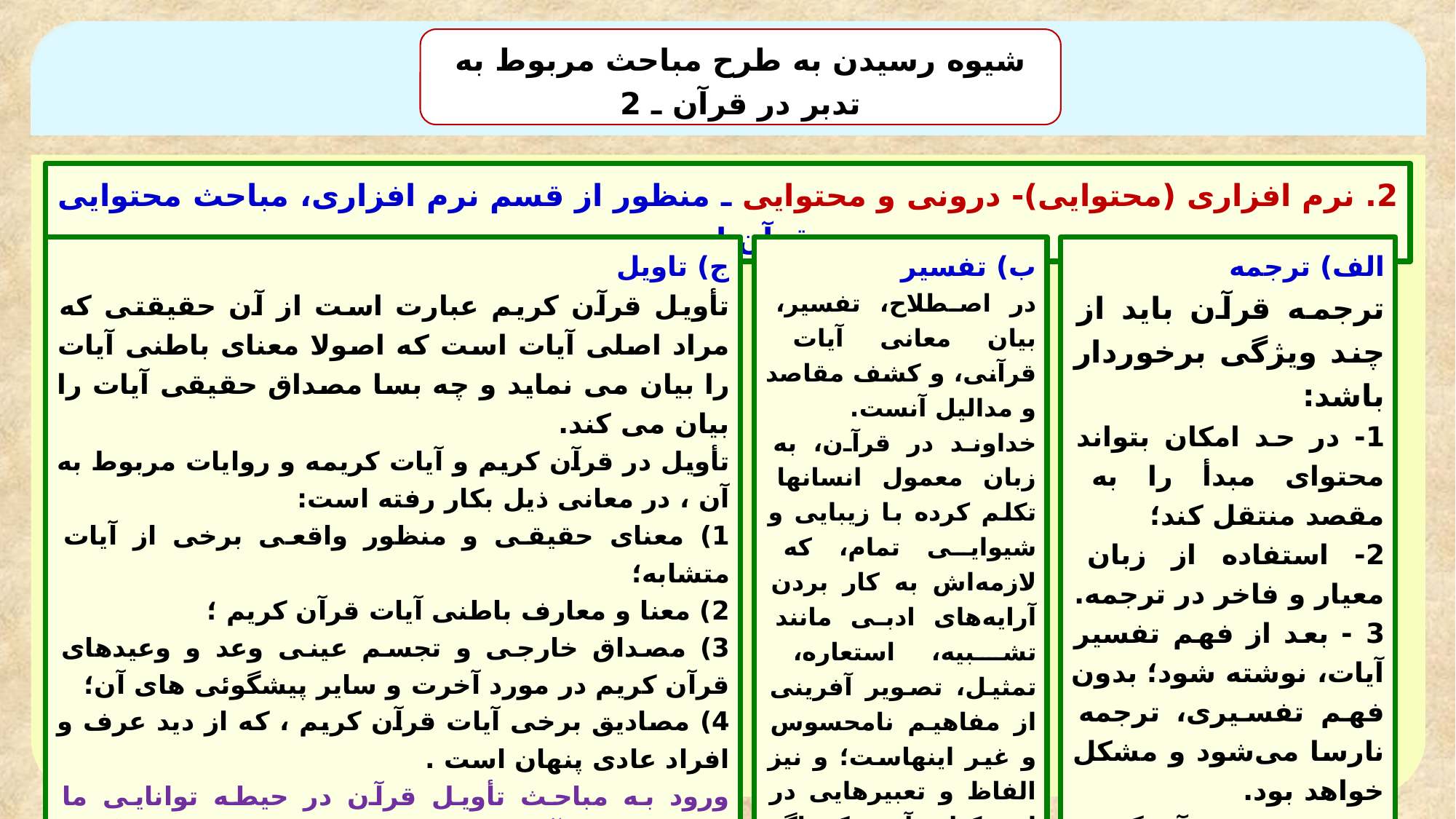

شیوه رسیدن به طرح مباحث مربوط به تدبر در قرآن ـ 2

2. نرم افزاری (محتوایی)- درونی و محتوایی ـ منظور از قسم نرم افزاری، مباحث محتوایی قرآن است
ج) تاویل
تأویل قرآن کریم عبارت است از آن حقیقتی که مراد اصلی آیات است که اصولا معنای باطنی آیات را بیان می نماید و چه بسا مصداق حقیقی آیات را بیان می کند.
تأویل در قرآن کریم و آیات کریمه و روایات مربوط به آن ، در معانی ذیل بکار رفته است:
1) معنای حقیقی و منظور واقعی برخی از آیات متشابه؛
2) معنا و معارف باطنی آیات قرآن کریم ؛
3) مصداق خارجی و تجسم عینی وعد و وعیدهای قرآن کریم در مورد آخرت و سایر پیشگوئی های آن؛
4) مصادیق برخی آیات قرآن کریم ، که از دید عرف و افراد عادی پنهان است .
ورود به مباحث تأویل قرآن در حیطه توانایی ما نمی‌باشد و آن را به مخاطبان حقیقی‌اش واگذار می‌کنیم
ب) تفسیر
در اصطلاح، تفسیر، بيان معانى آيات قرآنى، و كشف مقاصد و مداليل آنست‌.
خداوند در قرآن، به زبان معمول انسانها تكلم كرده با زيبايى و شيوايى تمام، كه لازمه‌اش به كار بردن آرايه‌هاى ادبى مانند تشبيه، استعاره، تمثيل، تصوير آفرينى از مفاهيم نامحسوس و غير اينهاست؛ و نيز الفاظ و تعبيرهايى در اين كتاب آمده كه اگر براى مخاطبان آن عصر مفهوم و متداول بوده، امّا امروز براى ما ديرياب است.
الف) ترجمه
ترجمه قرآن باید از چند ویژگی برخوردار باشد:
1- در حد امکان بتواند محتوای مبدأ را به مقصد منتقل کند؛
2- استفاده از زبان معیار و فاخر در ترجمه.
3 - بعد از فهم تفسیر آیات، نوشته شود؛ بدون فهم تفسیری، ترجمه نارسا می‌شود و مشکل خواهد بود.
 4- خوش‌آهنگ، دل‌نواز و گوش‌نواز باشد.